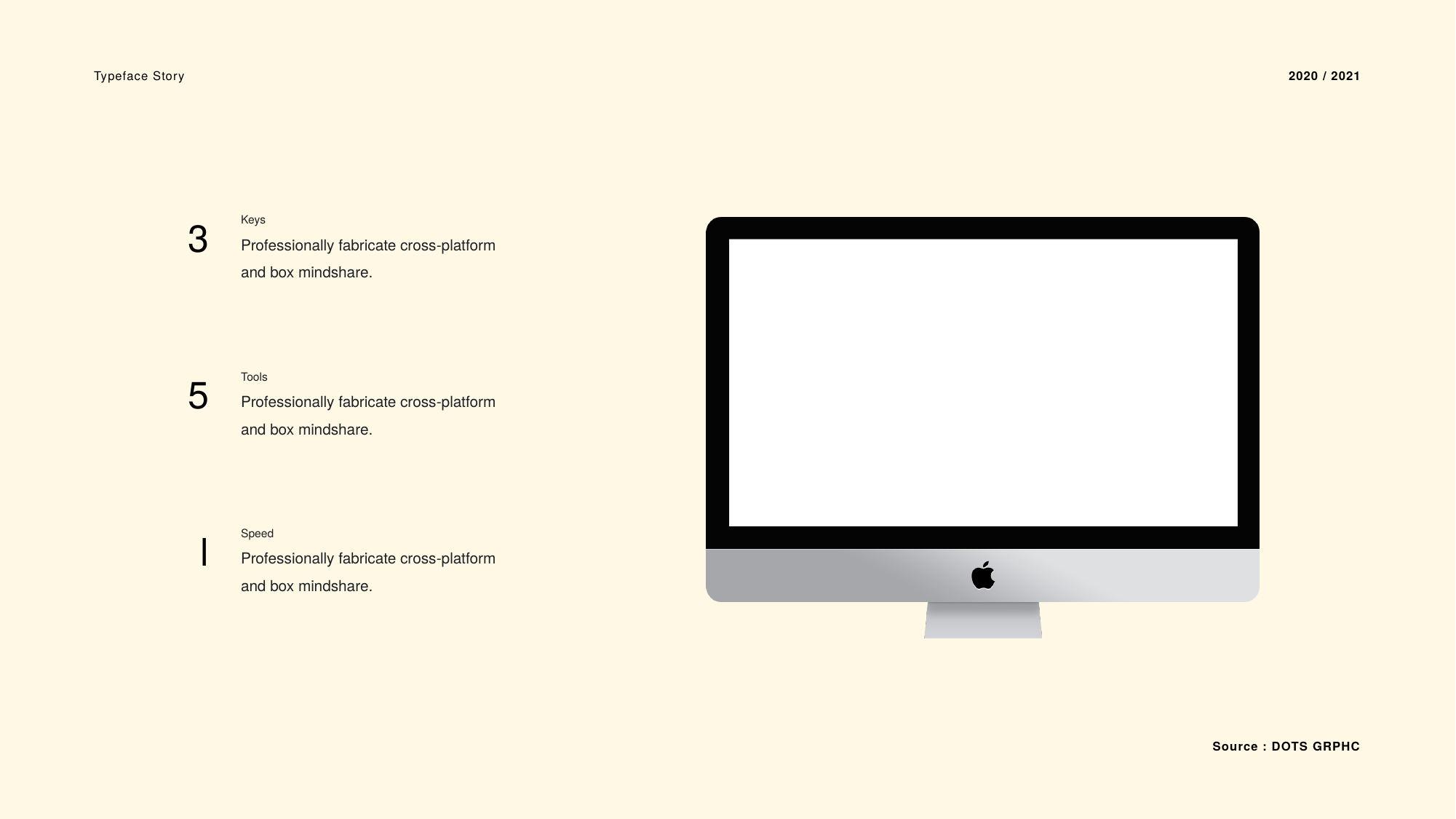

Typeface Story
2020 / 2021
3
Keys
Professionally fabricate cross-platform
and box mindshare.

5
Tools
Professionally fabricate cross-platform
and box mindshare.
l
Speed
Professionally fabricate cross-platform
and box mindshare.
Source : DOTS GRPHC